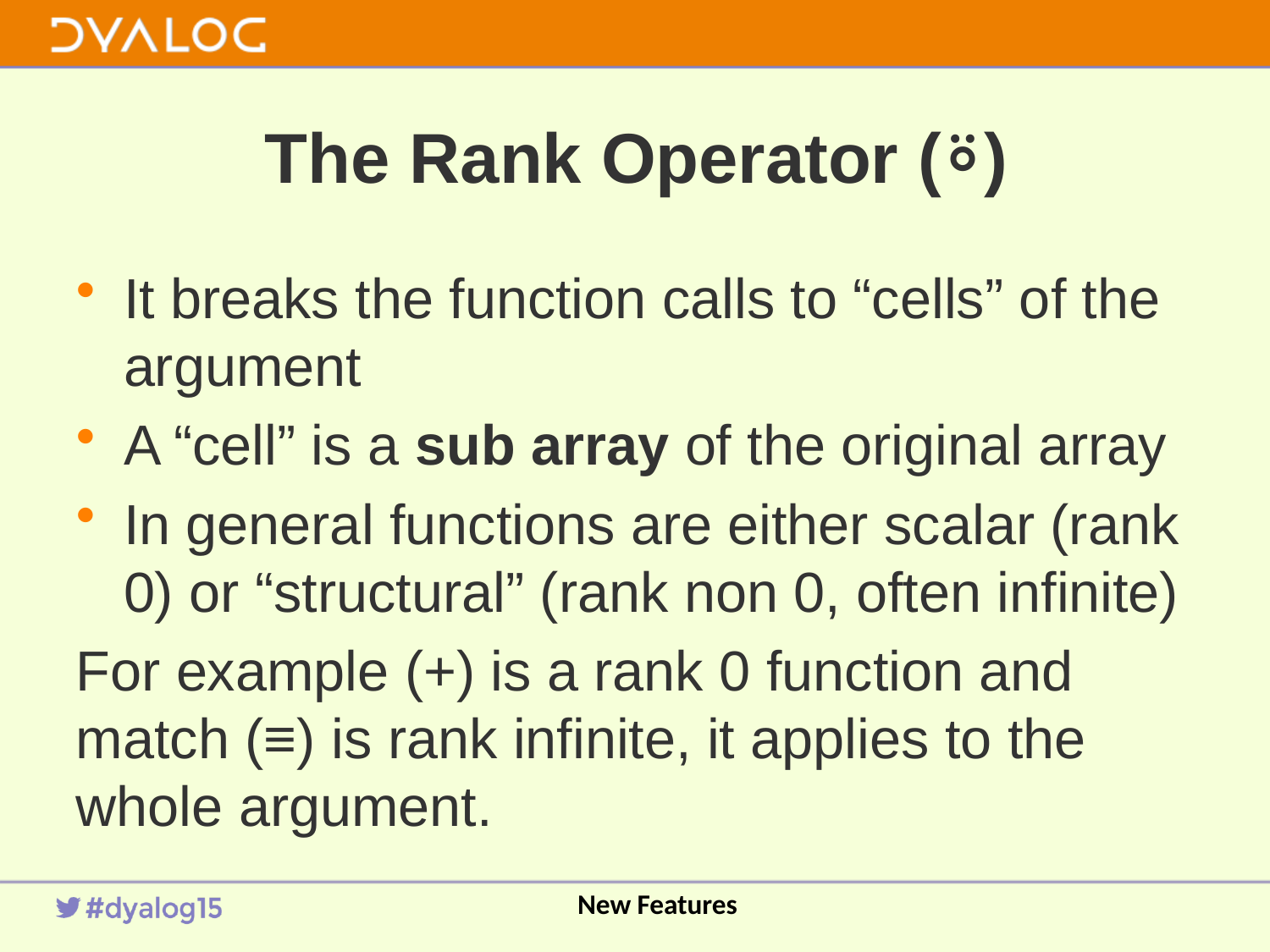

# The Rank Operator (⍤)
It breaks the function calls to “cells” of the argument
A “cell” is a sub array of the original array
In general functions are either scalar (rank 0) or “structural” (rank non 0, often infinite)
For example (+) is a rank 0 function and match (≡) is rank infinite, it applies to the whole argument.
New Features